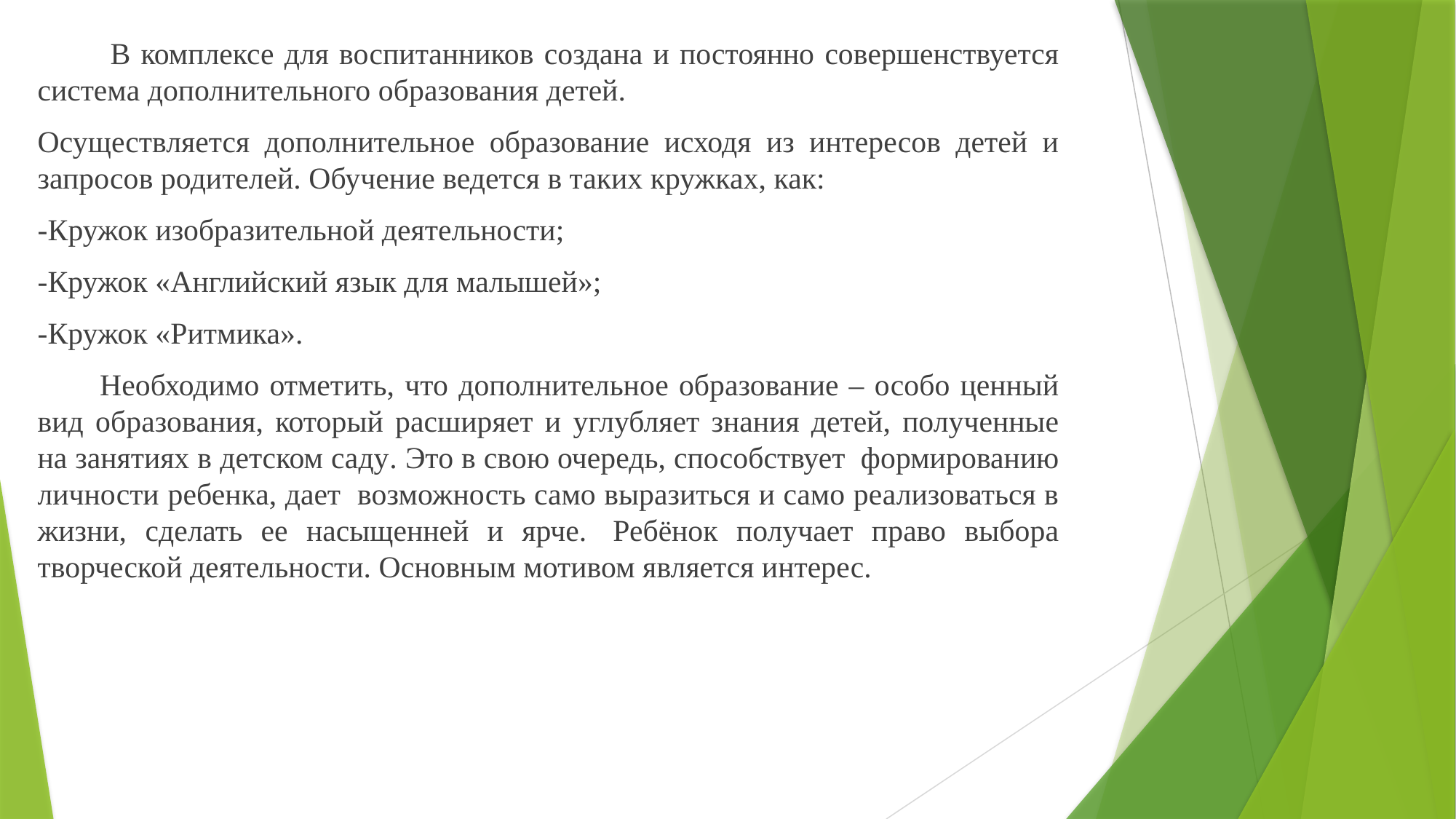

В комплексе для воспитанников создана и постоянно совершенствуется система дополнительного образования детей.
Осуществляется дополнительное образование исходя из интересов детей и запросов родителей. Обучение ведется в таких кружках, как:
-Кружок изобразительной деятельности;
-Кружок «Английский язык для малышей»;
-Кружок «Ритмика».
      Необходимо отметить, что дополнительное образование – особо ценный вид образования, который расширяет и углубляет знания детей, полученные на занятиях в детском саду. Это в свою очередь, способствует  формированию личности ребенка, дает  возможность само выразиться и само реализоваться в жизни, сделать ее насыщенней и ярче.  Ребёнок получает право выбора творческой деятельности. Основным мотивом является интерес.